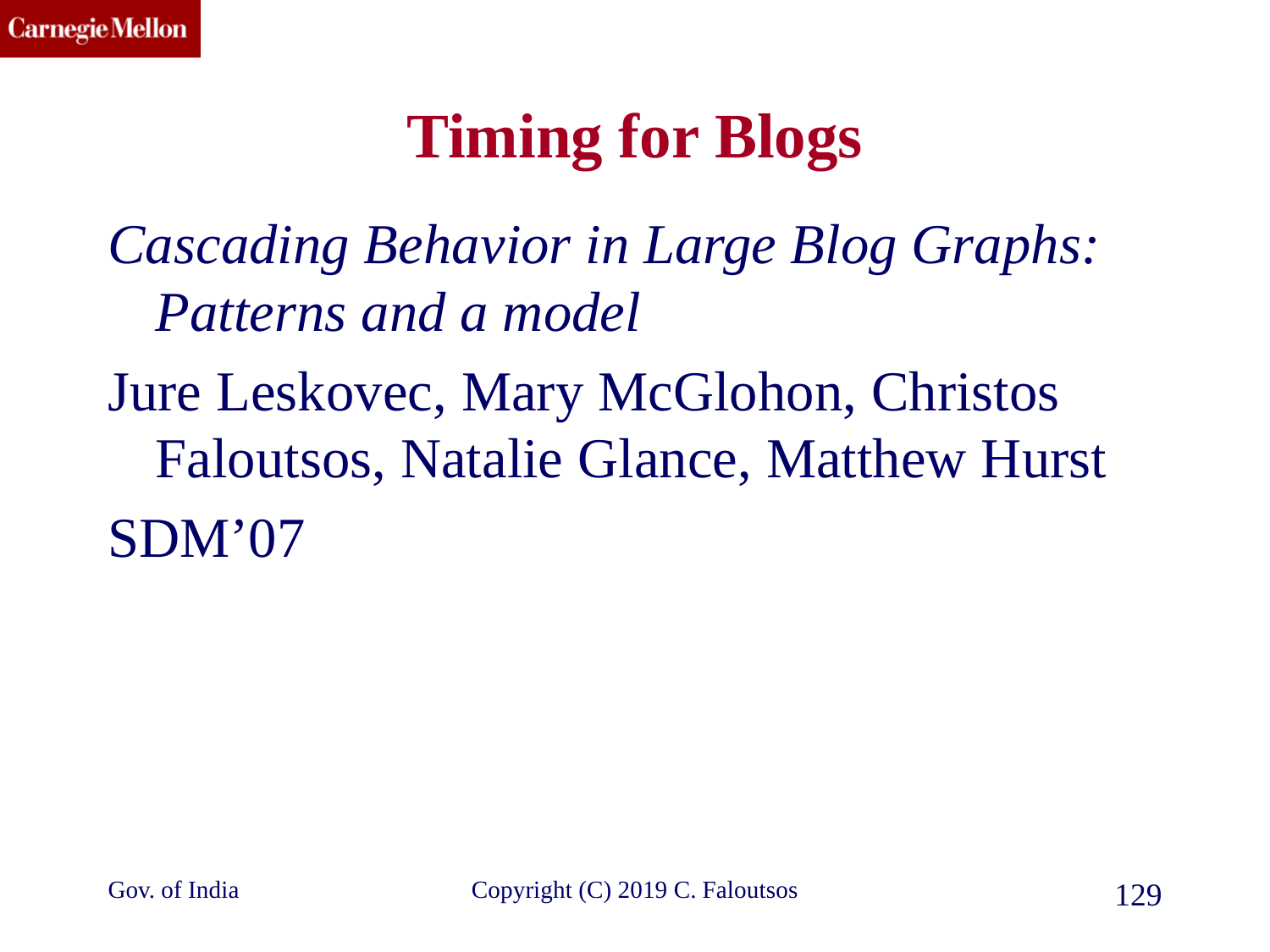

# Timing for Blogs
Cascading Behavior in Large Blog Graphs: Patterns and a model
Jure Leskovec, Mary McGlohon, Christos Faloutsos, Natalie Glance, Matthew Hurst
SDM’07
Gov. of India
Copyright (C) 2019 C. Faloutsos
129